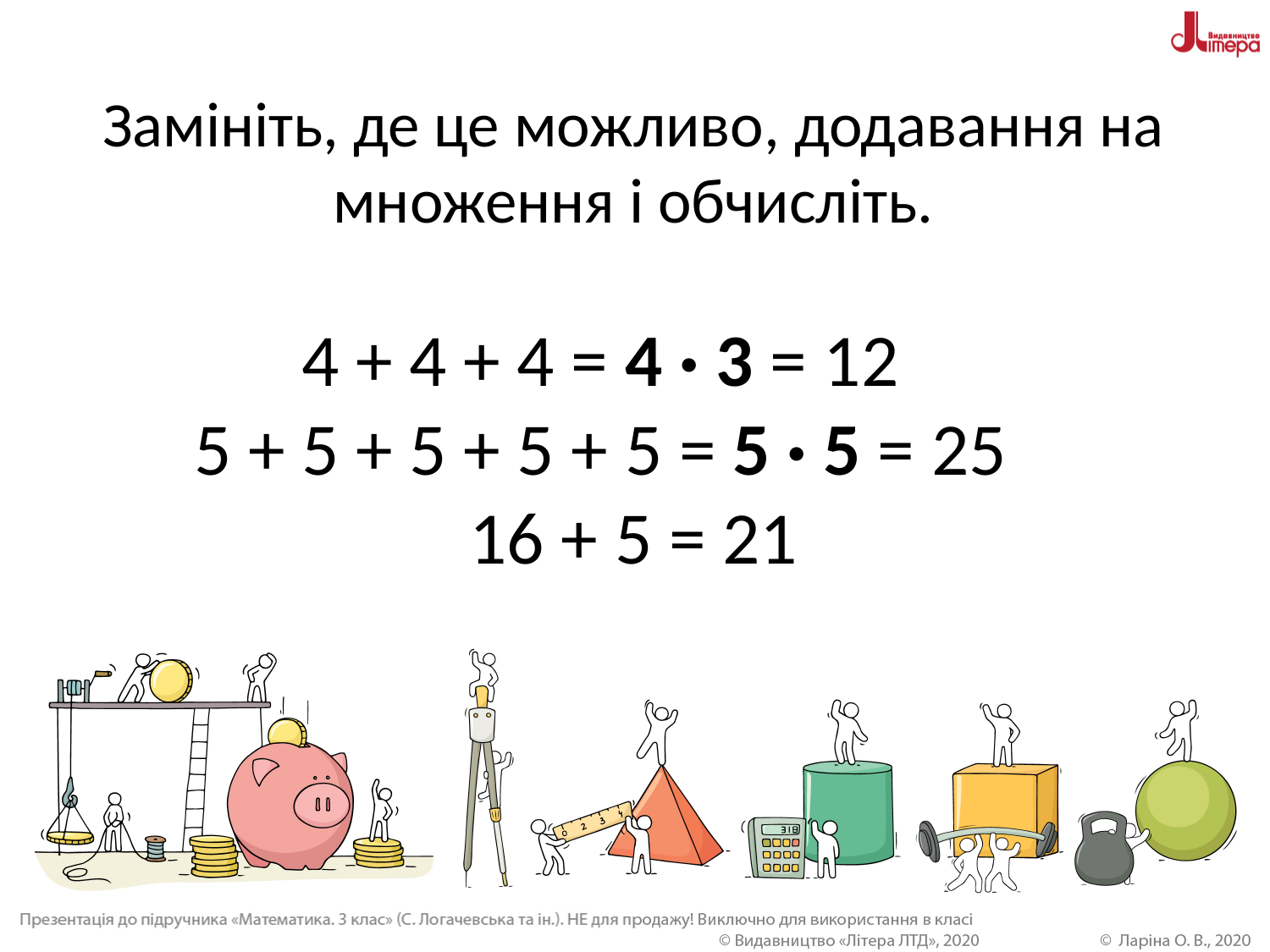

# Замініть, де це можливо, додавання на множення і обчисліть. 4 + 4 + 4 = 4 · 3 = 12 5 + 5 + 5 + 5 + 5 = 5 · 5 = 25 16 + 5 = 21